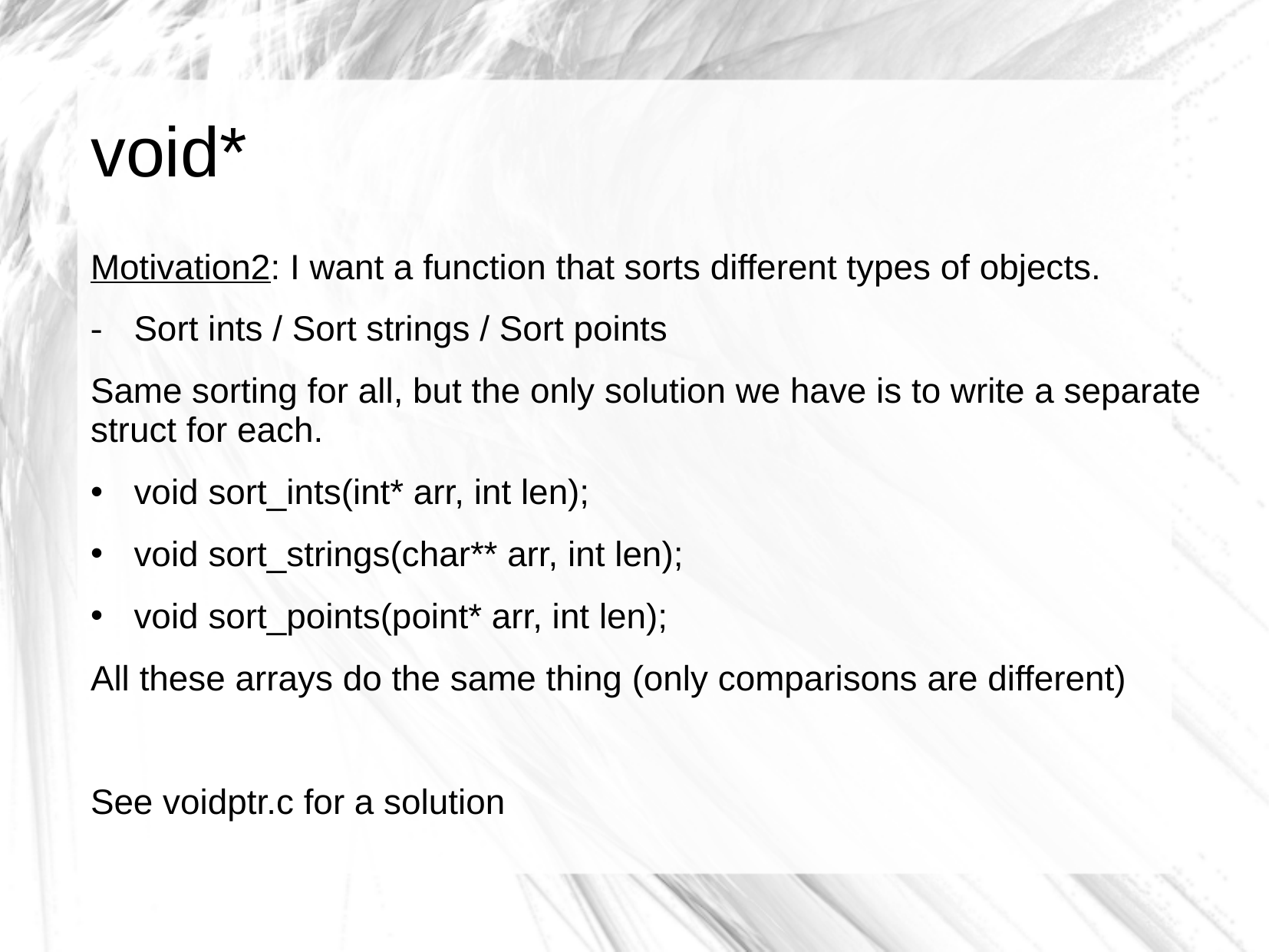

# void*
Motivation2: I want a function that sorts different types of objects.
Sort ints / Sort strings / Sort points
Same sorting for all, but the only solution we have is to write a separate struct for each.
void sort_ints(int* arr, int len);
void sort_strings(char** arr, int len);
void sort_points(point* arr, int len);
All these arrays do the same thing (only comparisons are different)

See voidptr.c for a solution